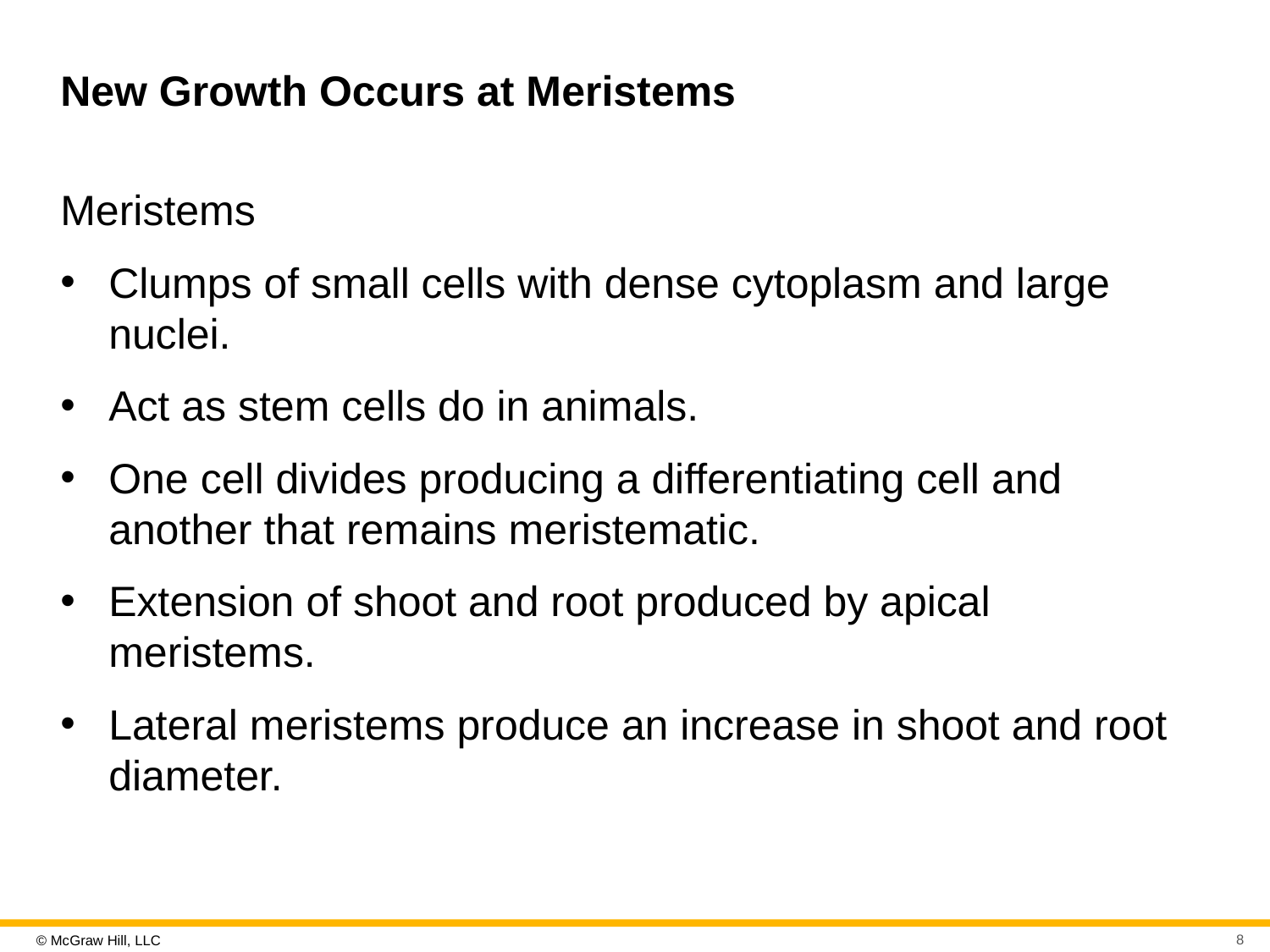

# New Growth Occurs at Meristems
Meristems
Clumps of small cells with dense cytoplasm and large nuclei.
Act as stem cells do in animals.
One cell divides producing a differentiating cell and another that remains meristematic.
Extension of shoot and root produced by apical meristems.
Lateral meristems produce an increase in shoot and root diameter.
8